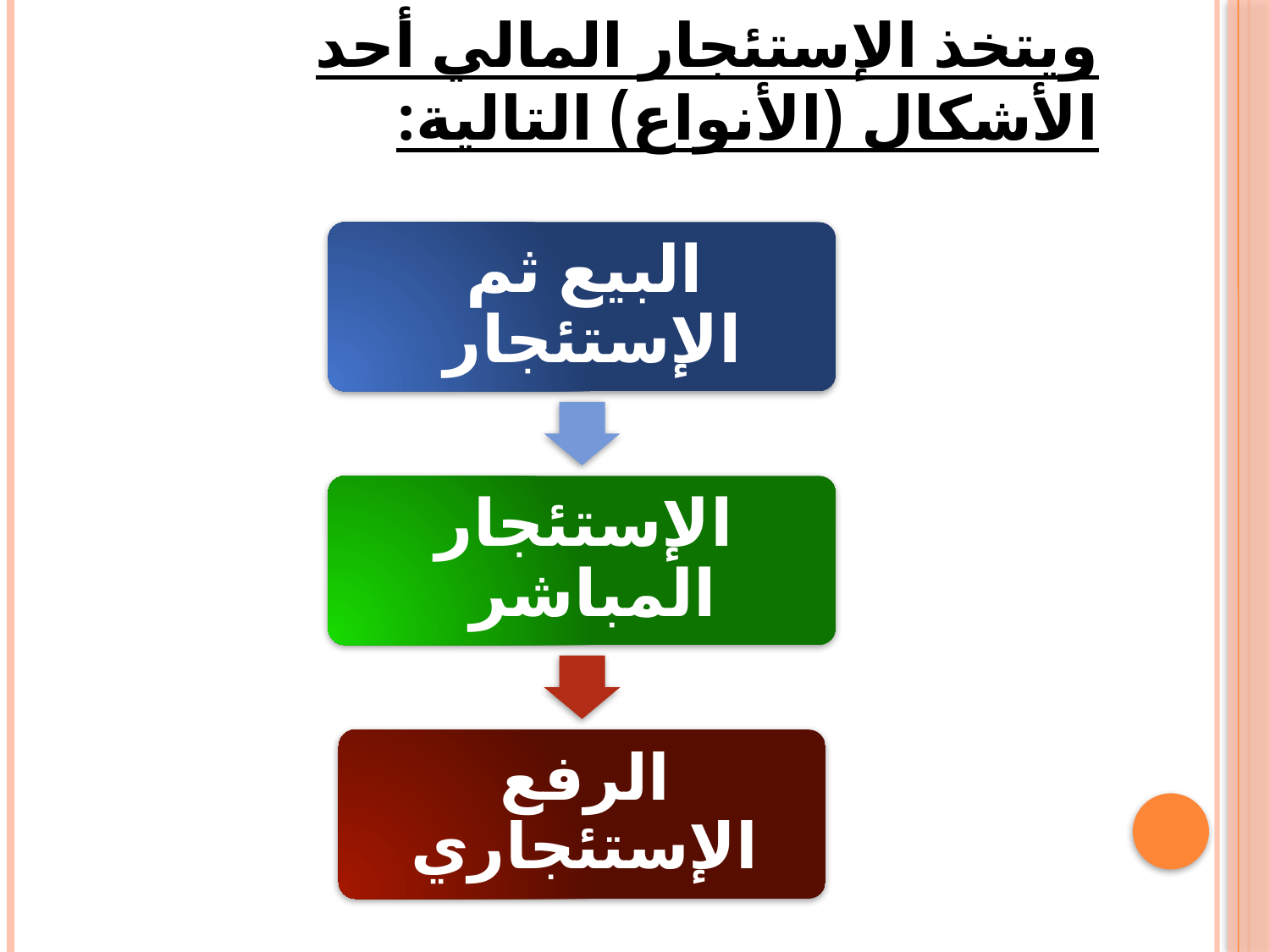

# ويتخذ الإستئجار المالي أحد الأشكال (الأنواع) التالية:
البيع ثم الإستئجار

الإستئجار المباشر

الرفع الإستئجاري